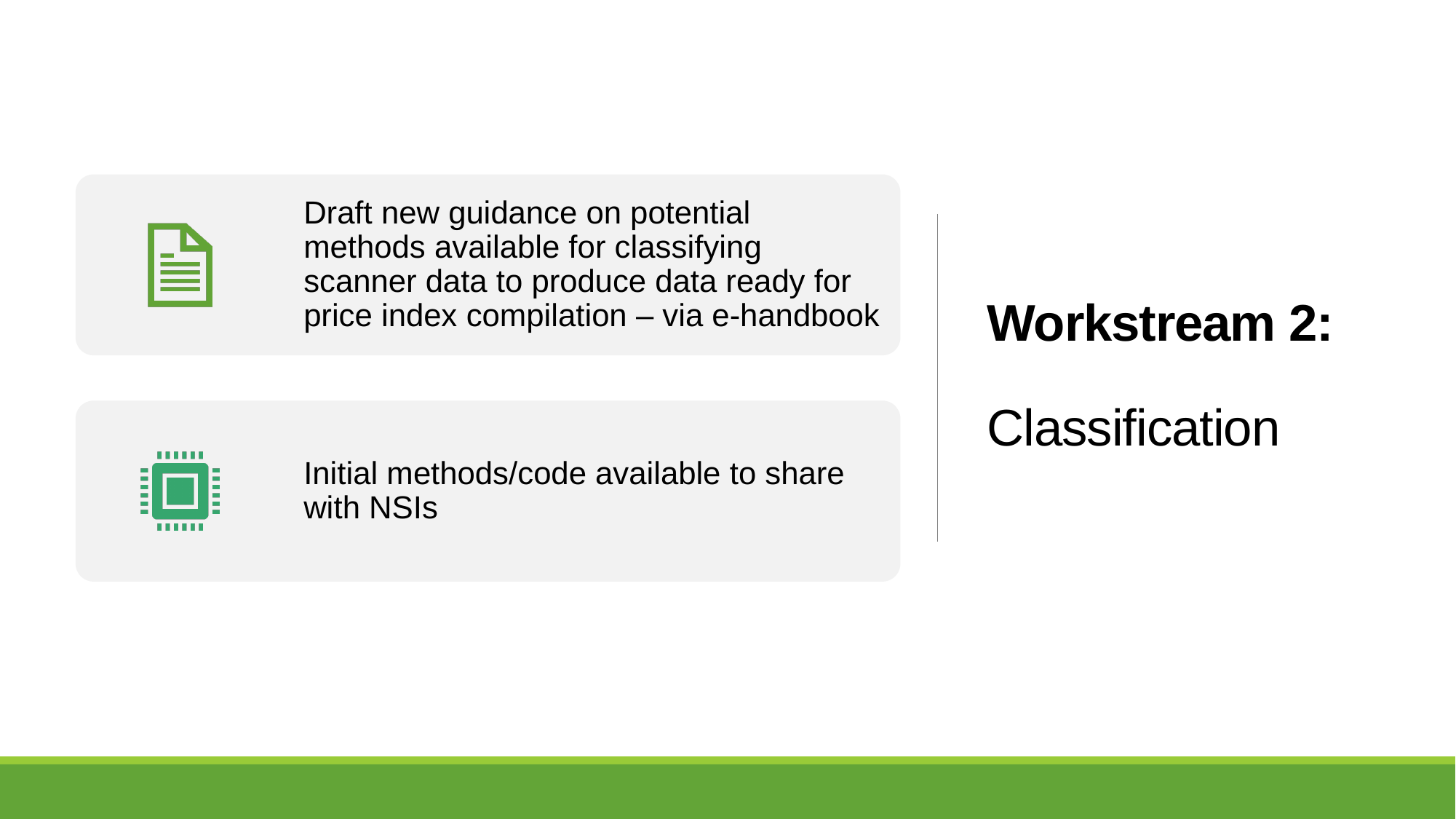

# Workstream 2: Classification
Draft new guidance on potential methods available for classifying scanner data to produce data ready for price index compilation – via e-handbook
Initial methods/code available to share with NSIs